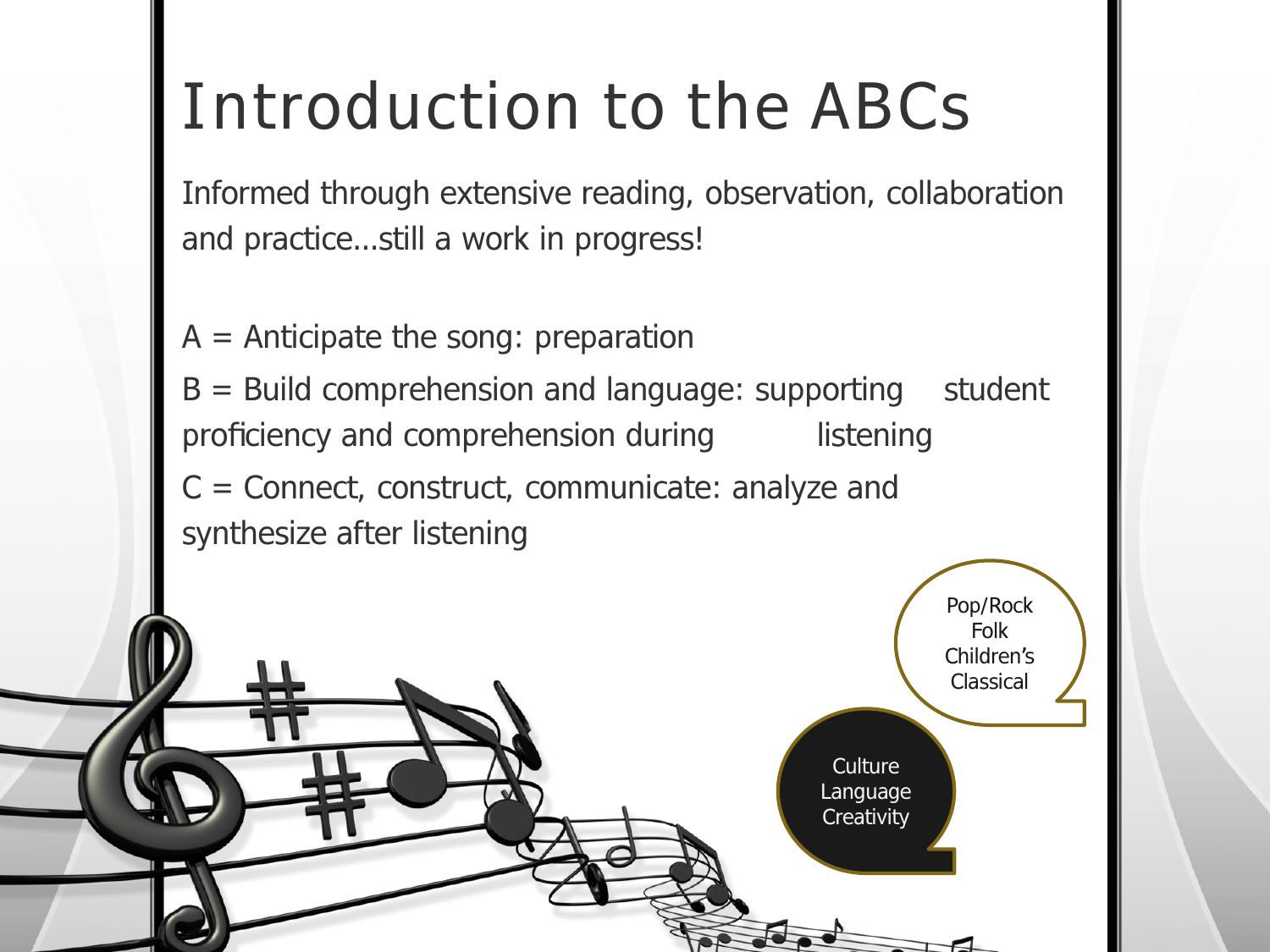

# Introduction to the ABCs
Informed through extensive reading, observation, collaboration and practice…still a work in progress!
A = Anticipate the song: preparation
B = Build comprehension and language: supporting 	student proficiency and comprehension during 	listening
C = Connect, construct, communicate: analyze and 	synthesize after listening
Pop/Rock
Folk
Children’s
Classical
Culture
Language
Creativity